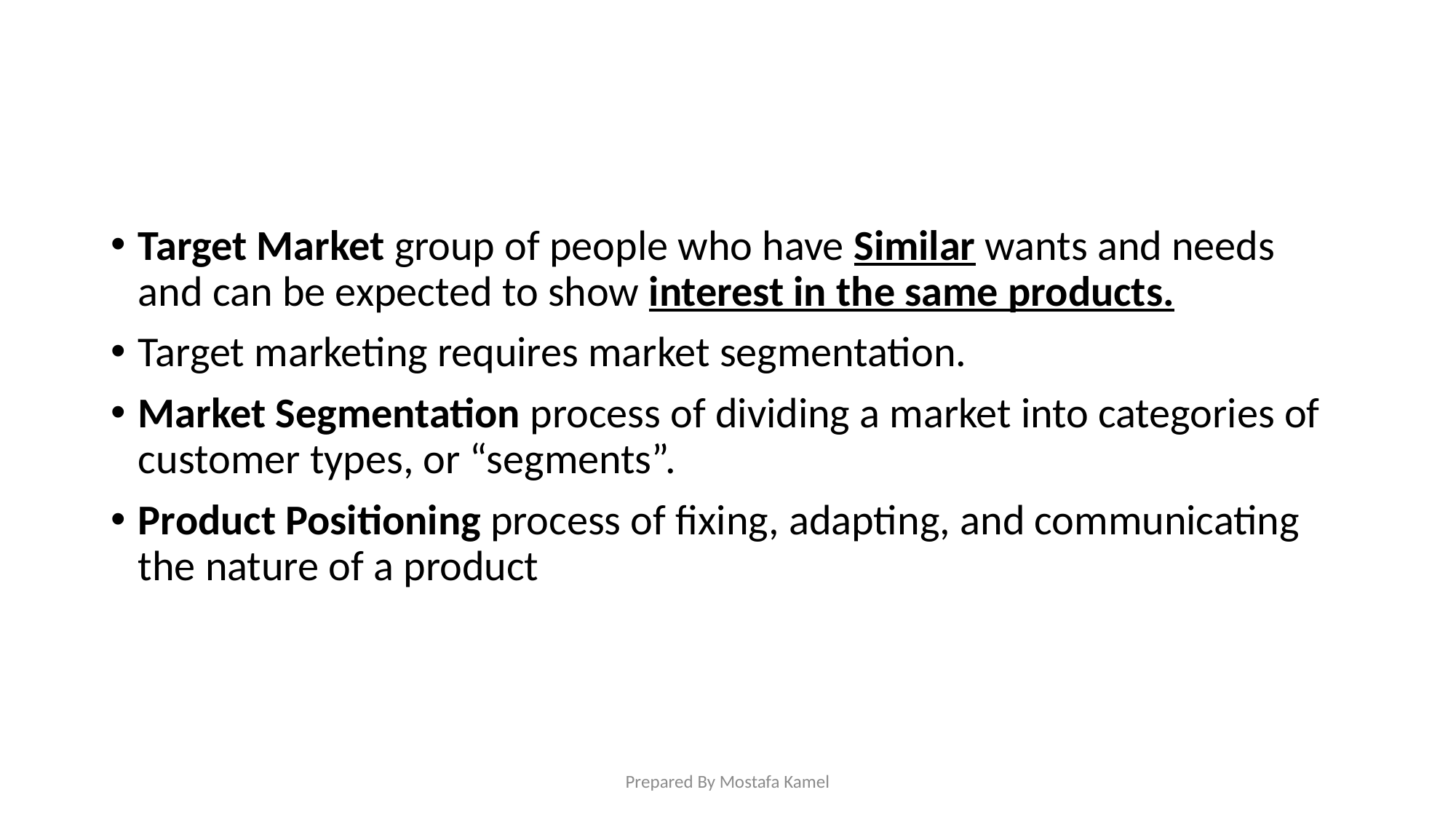

Target Market group of people who have Similar wants and needs and can be expected to show interest in the same products.
Target marketing requires market segmentation.
Market Segmentation process of dividing a market into categories of customer types, or “segments”.
Product Positioning process of fixing, adapting, and communicating the nature of a product
Prepared By Mostafa Kamel